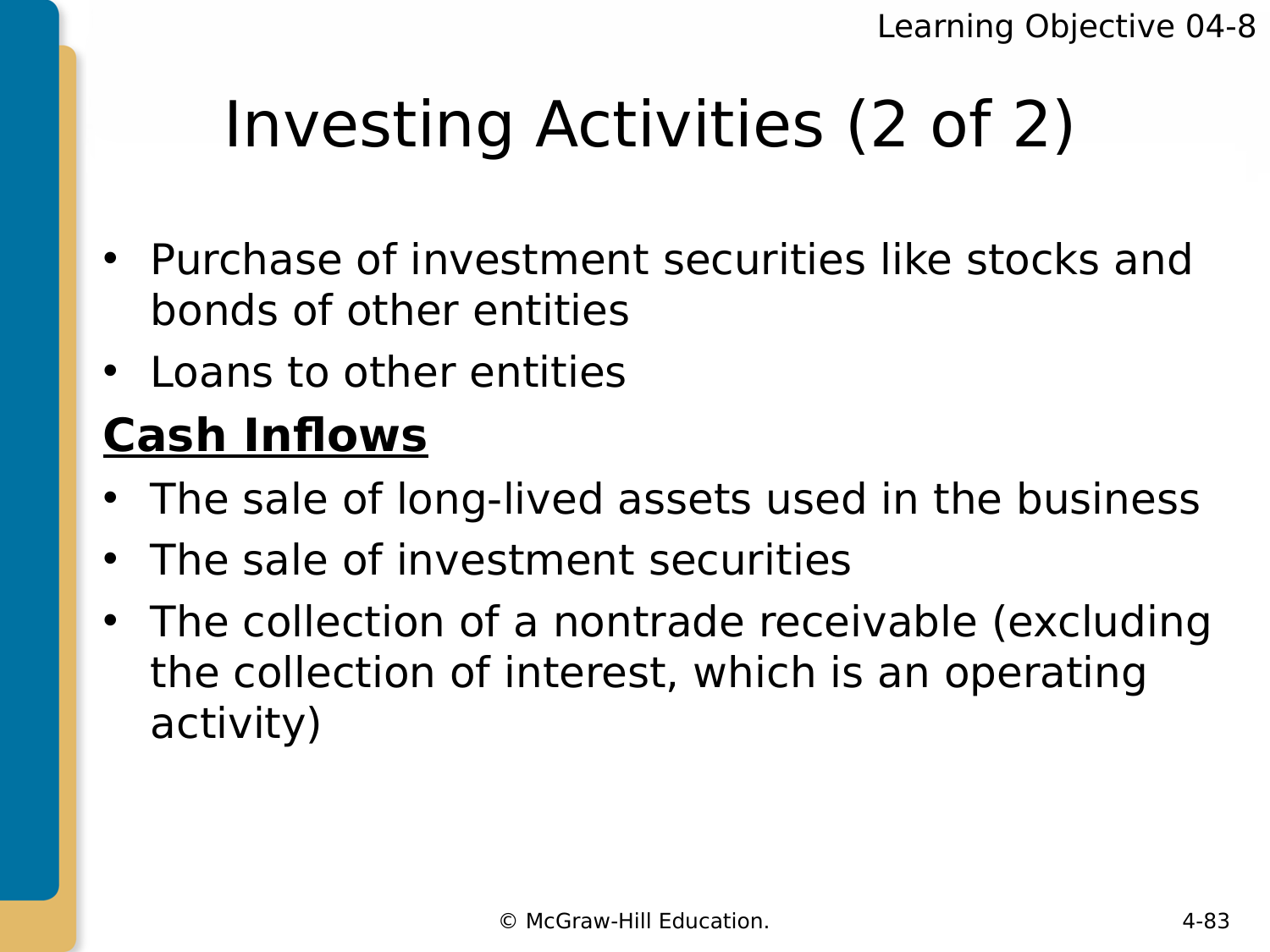

Learning Objective 04-8
# Investing Activities (2 of 2)
Purchase of investment securities like stocks and bonds of other entities
Loans to other entities
Cash Inflows
The sale of long-lived assets used in the business
The sale of investment securities
The collection of a nontrade receivable (excluding the collection of interest, which is an operating activity)